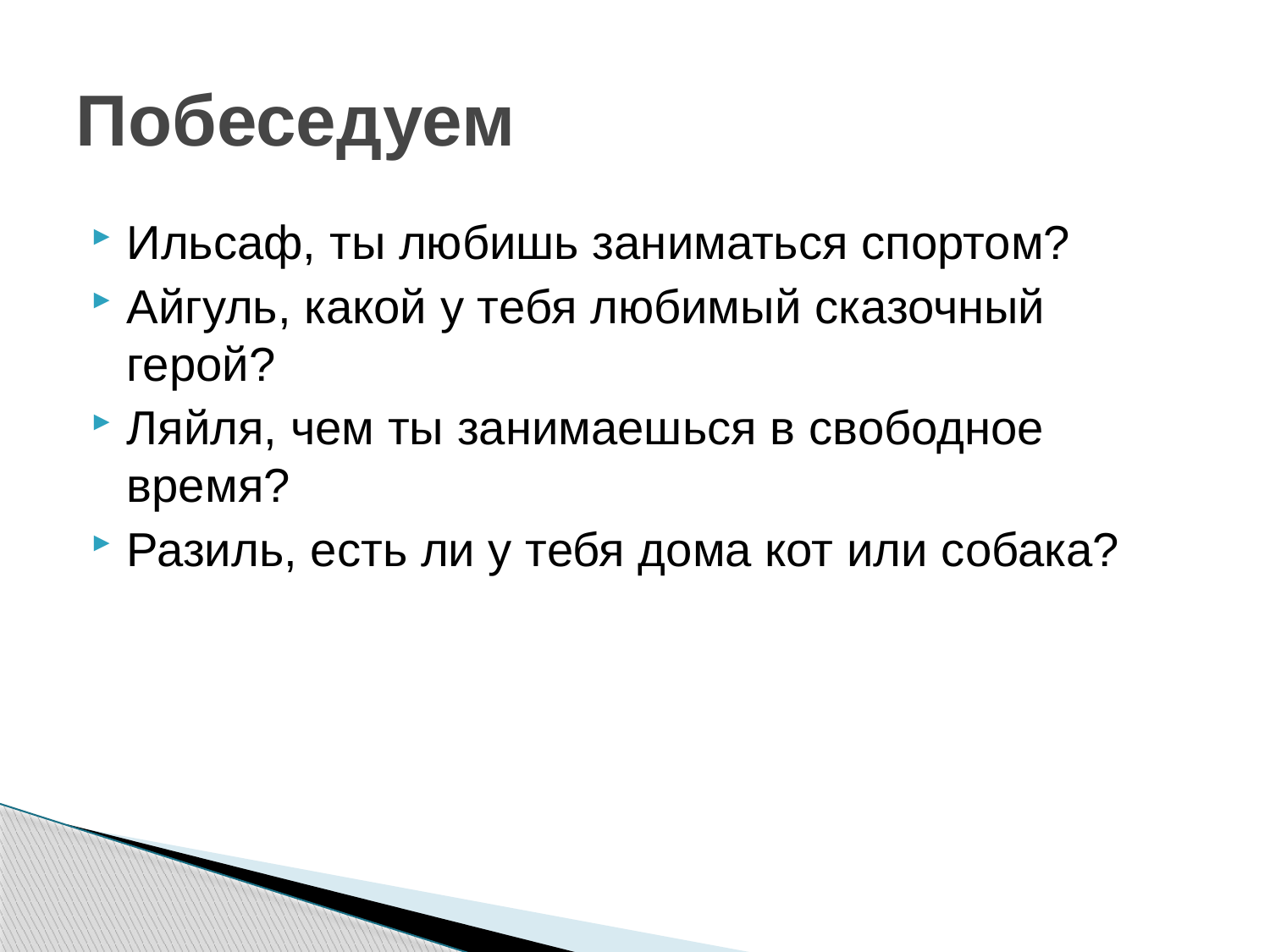

# Побеседуем
Ильсаф, ты любишь заниматься спортом?
Айгуль, какой у тебя любимый сказочный герой?
Ляйля, чем ты занимаешься в свободное время?
Разиль, есть ли у тебя дома кот или собака?